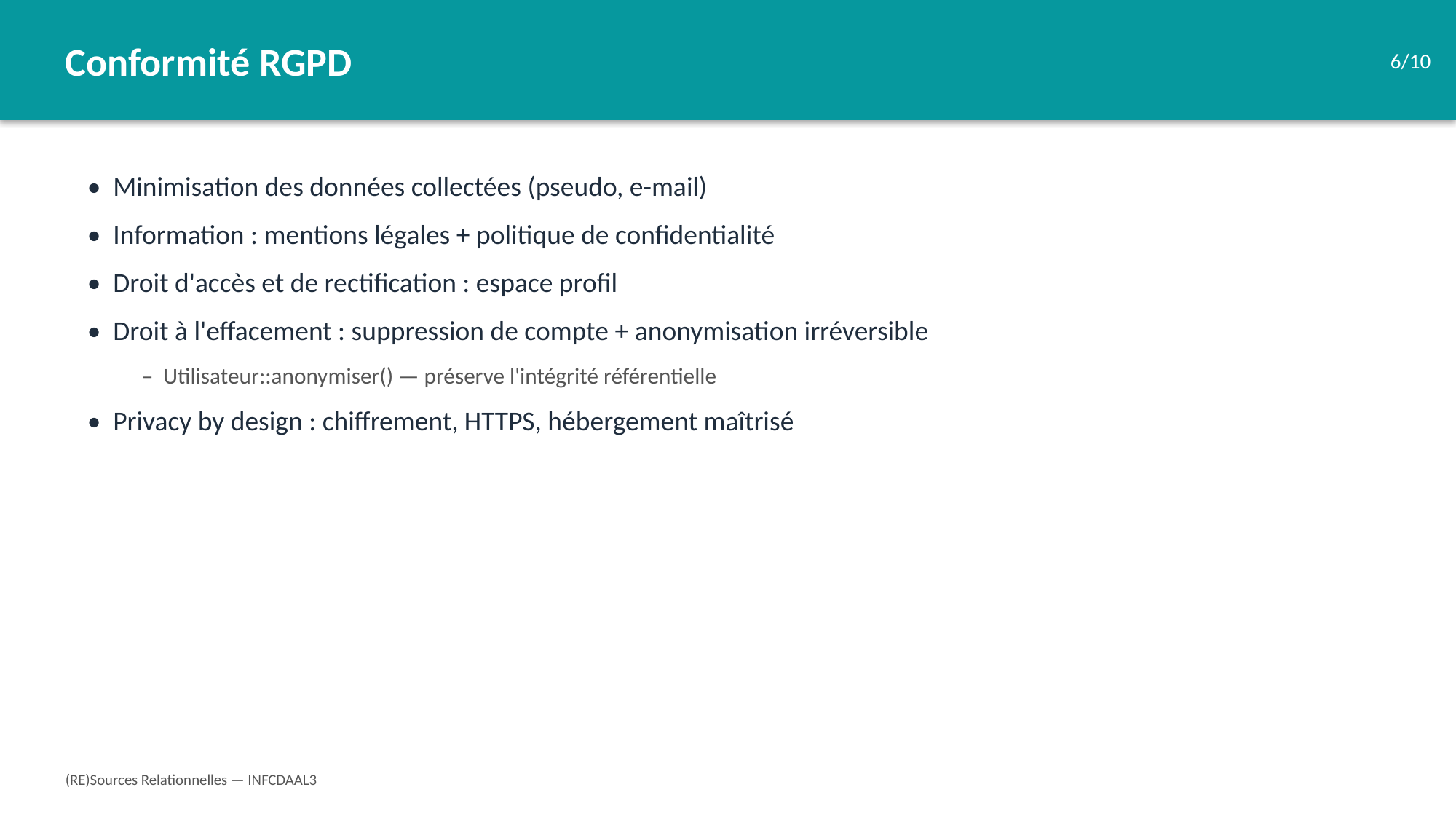

Conformité RGPD
6/10
•  Minimisation des données collectées (pseudo, e-mail)
•  Information : mentions légales + politique de confidentialité
•  Droit d'accès et de rectification : espace profil
•  Droit à l'effacement : suppression de compte + anonymisation irréversible
–  Utilisateur::anonymiser() — préserve l'intégrité référentielle
•  Privacy by design : chiffrement, HTTPS, hébergement maîtrisé
(RE)Sources Relationnelles — INFCDAAL3